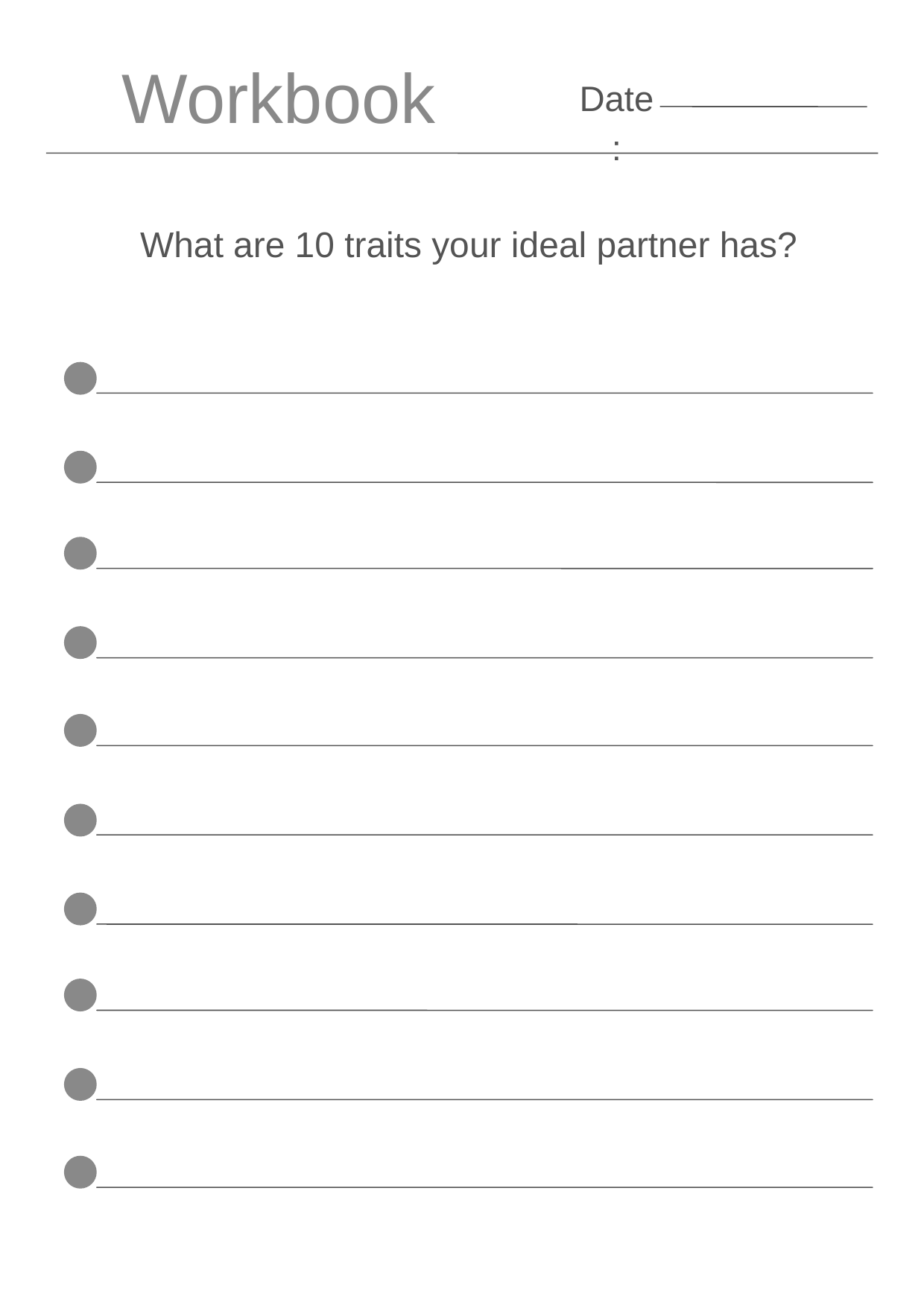

Workbook
Date:

What are 10 traits your ideal partner has?